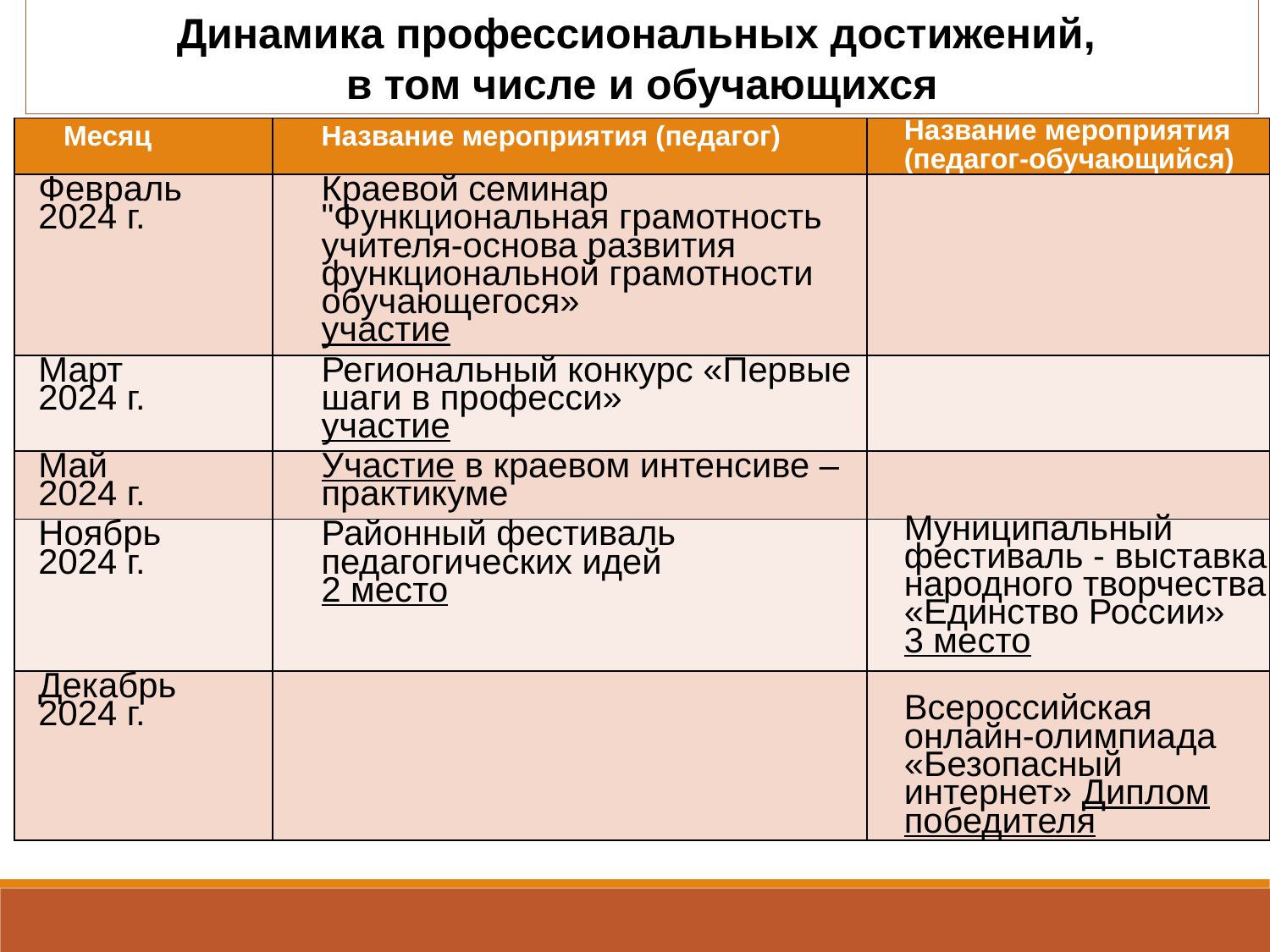

Динамика профессиональных достижений,
в том числе и обучающихся
| Месяц | Название мероприятия (педагог) | Название мероприятия (педагог-обучающийся) |
| --- | --- | --- |
| Февраль 2024 г. | Краевой семинар "Функциональная грамотность учителя-основа развития функциональной грамотности обучающегося» участие |  |
| Март 2024 г. | Региональный конкурс «Первые шаги в професси» участие |  |
| Май 2024 г. | Участие в краевом интенсиве – практикуме |  |
| Ноябрь 2024 г. | Районный фестиваль педагогических идей 2 место | Муниципальный фестиваль - выставка народного творчества «Единство России» 3 место |
| Декабрь 2024 г. |  | Всероссийская онлайн-олимпиада «Безопасный интернет» Диплом победителя |